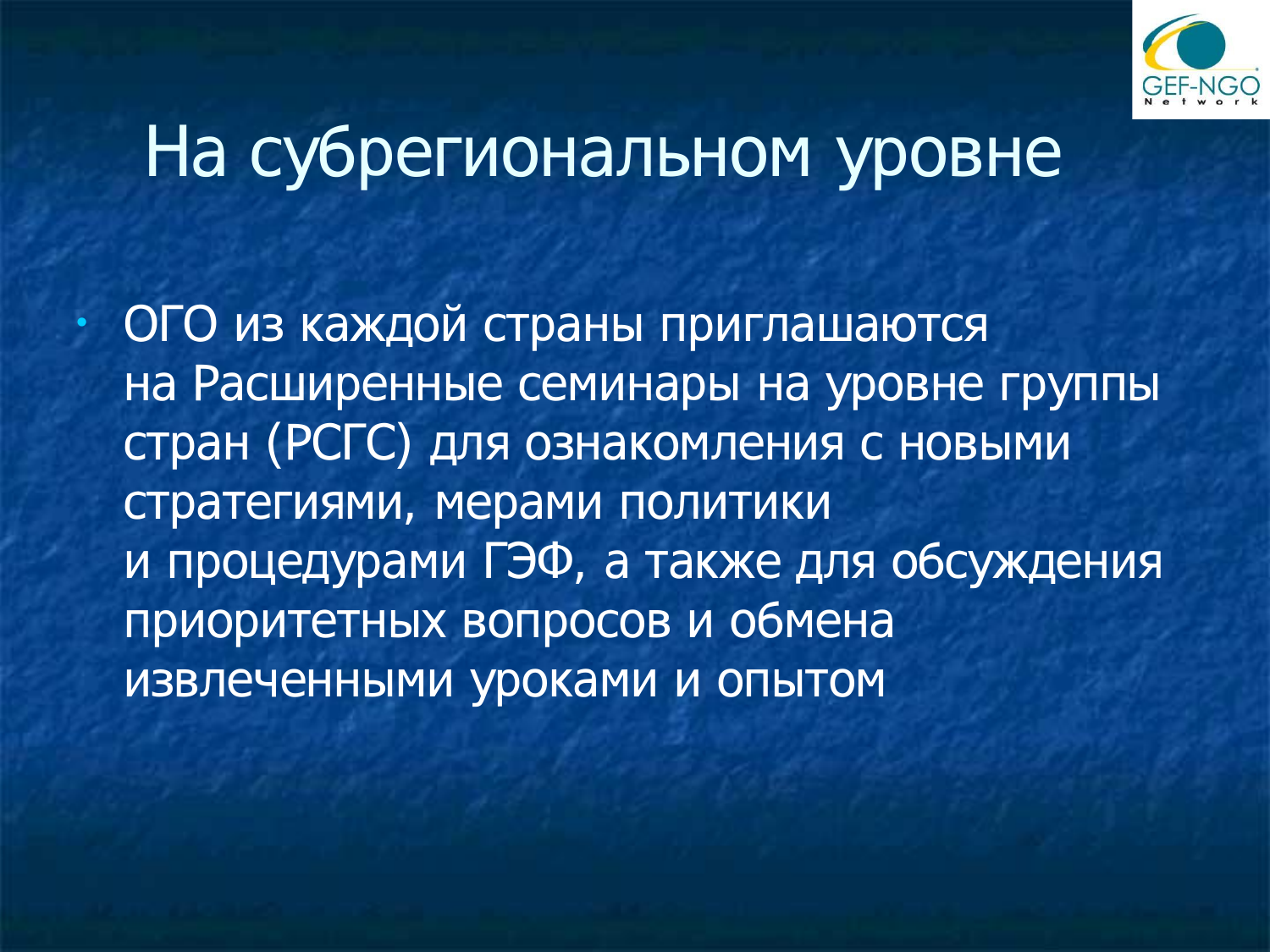

# На субрегиональном уровне
ОГО из каждой страны приглашаются
на Расширенные семинары на уровне группы стран (РСГС) для ознакомления с новыми стратегиями, мерами политики
и процедурами ГЭФ, а также для обсуждения приоритетных вопросов и обмена извлеченными уроками и опытом